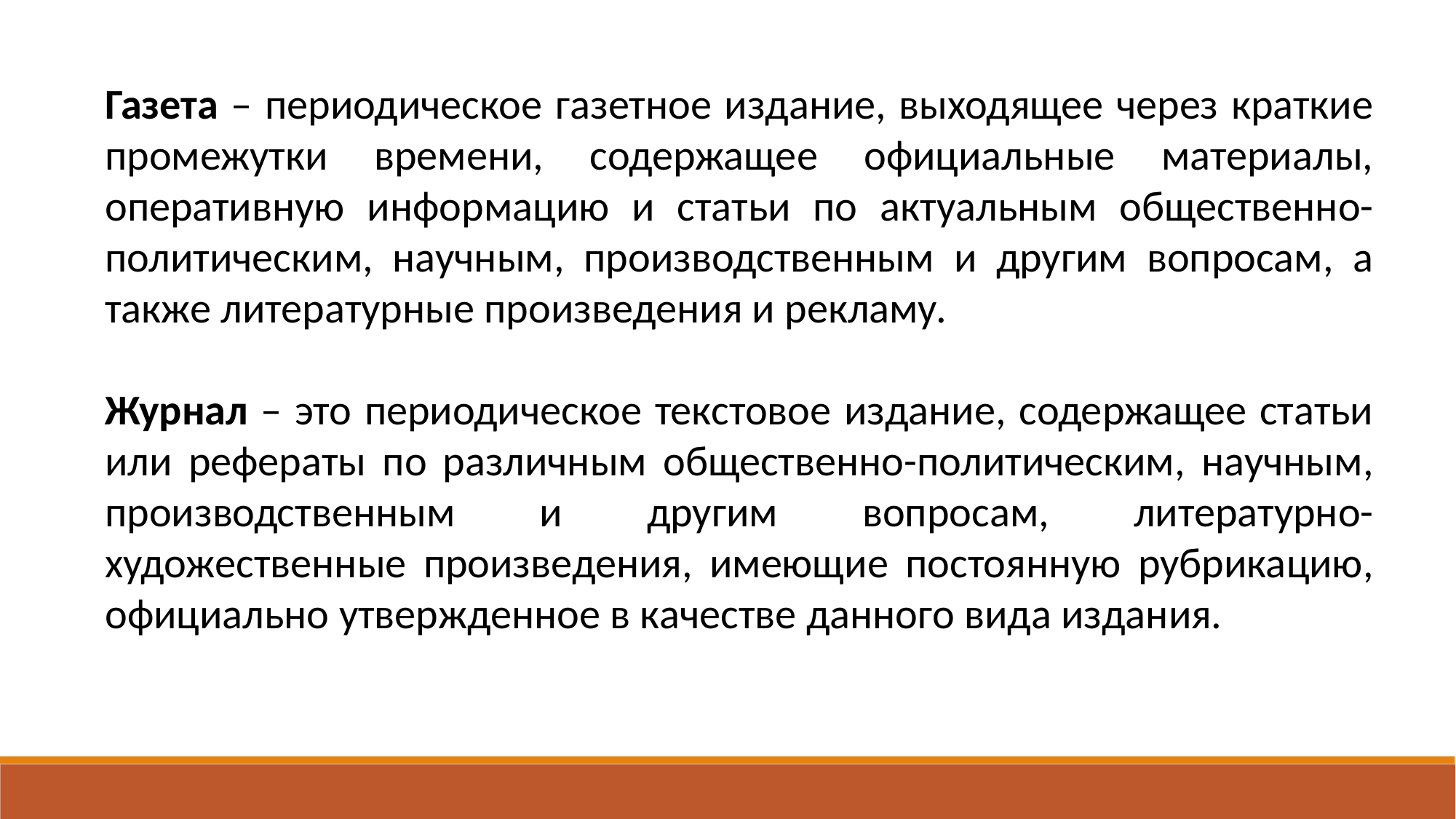

Газета – периодическое газетное издание, выходящее через краткие промежутки времени, содержащее официальные материалы, оперативную информацию и статьи по актуальным общественно-политическим, научным, производственным и другим вопросам, а также литературные произведения и рекламу.

Журнал – это периодическое текстовое издание, содержащее статьи или рефераты по различным общественно-политическим, научным, производственным и другим вопросам, литературно-художественные произведения, имеющие постоянную рубрикацию, официально утвержденное в качестве данного вида издания.